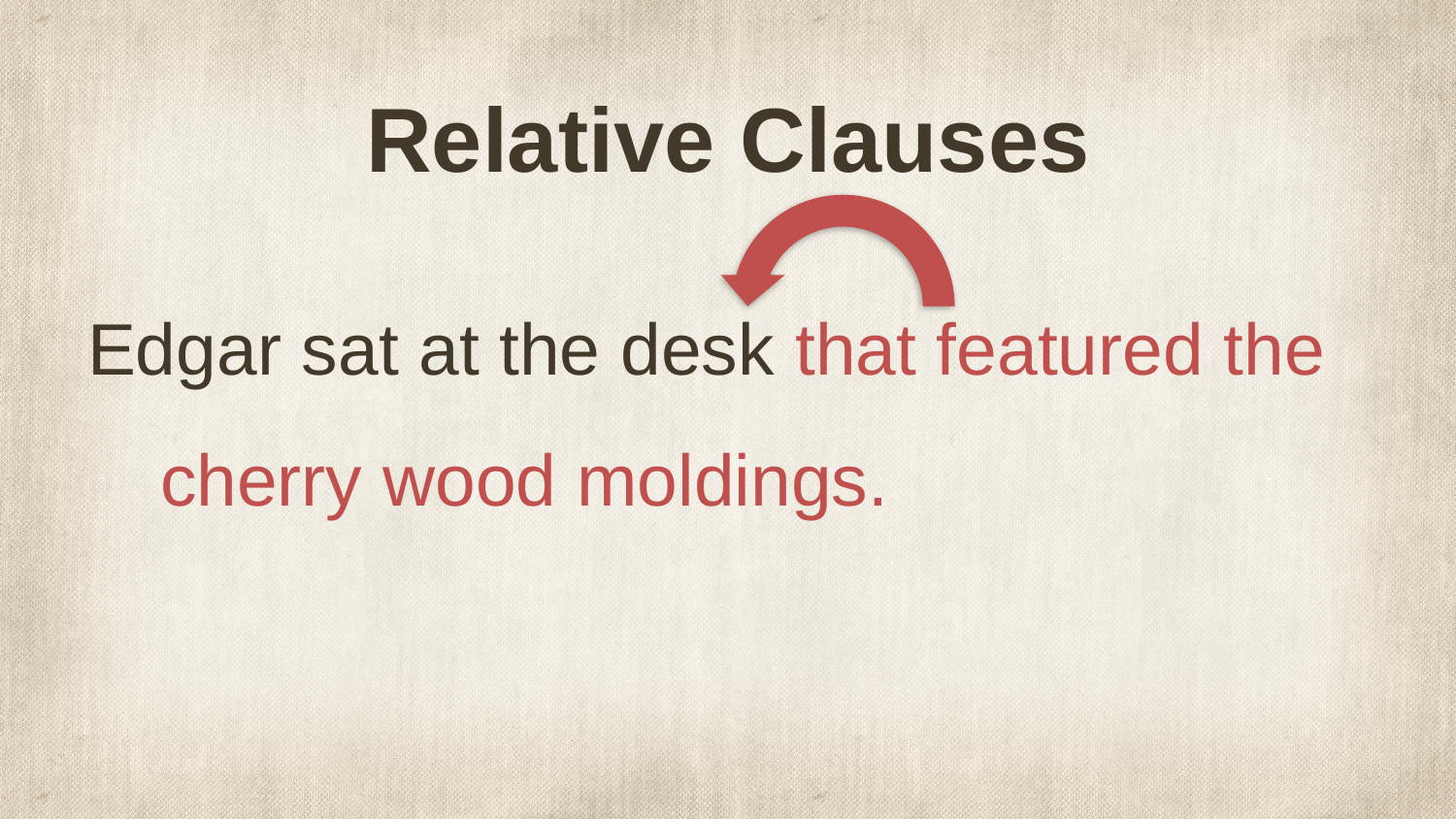

# Relative Clauses

Edgar sat at the desk that featured the cherry wood moldings.